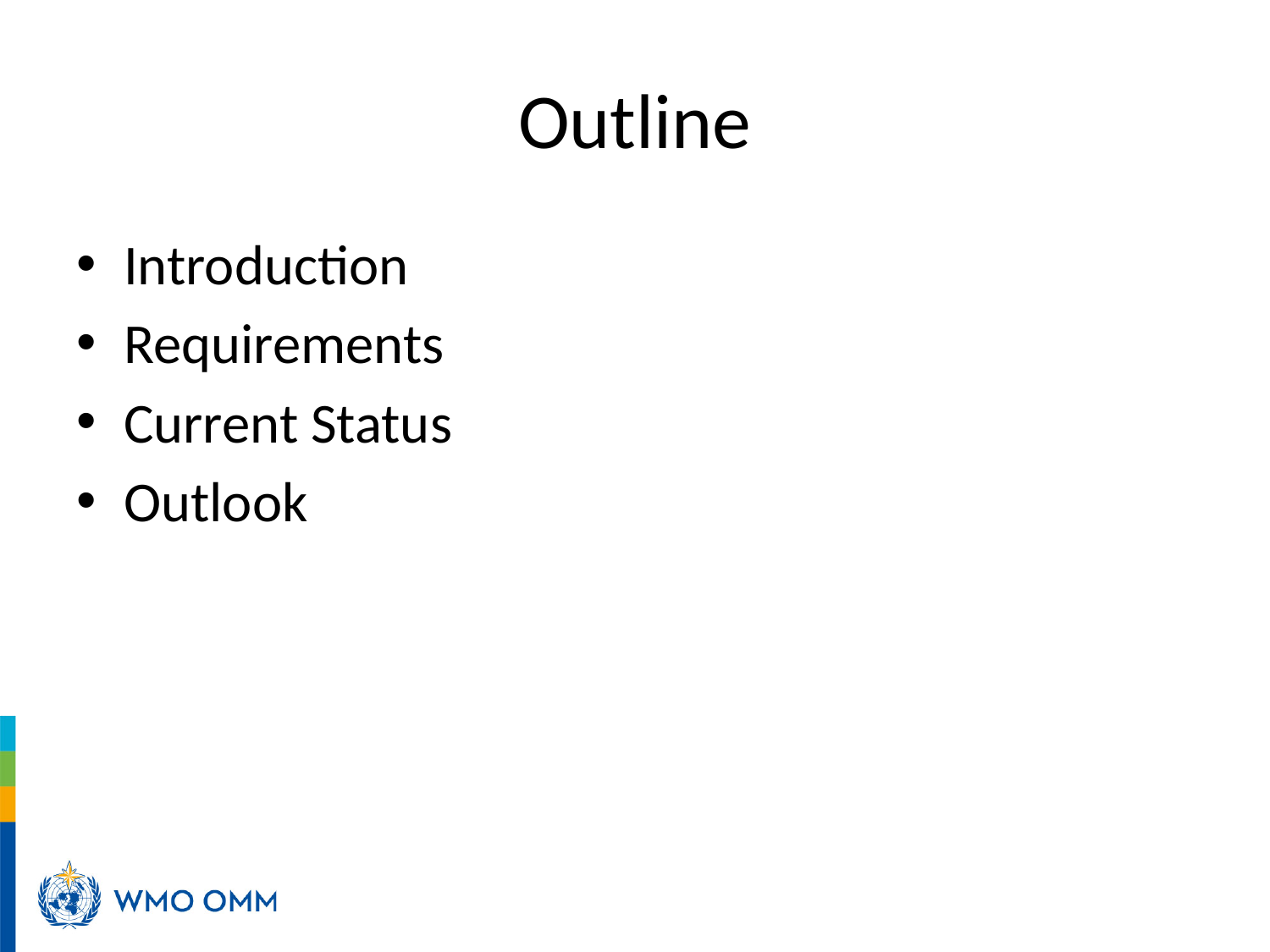

# Outline
Introduction
Requirements
Current Status
Outlook